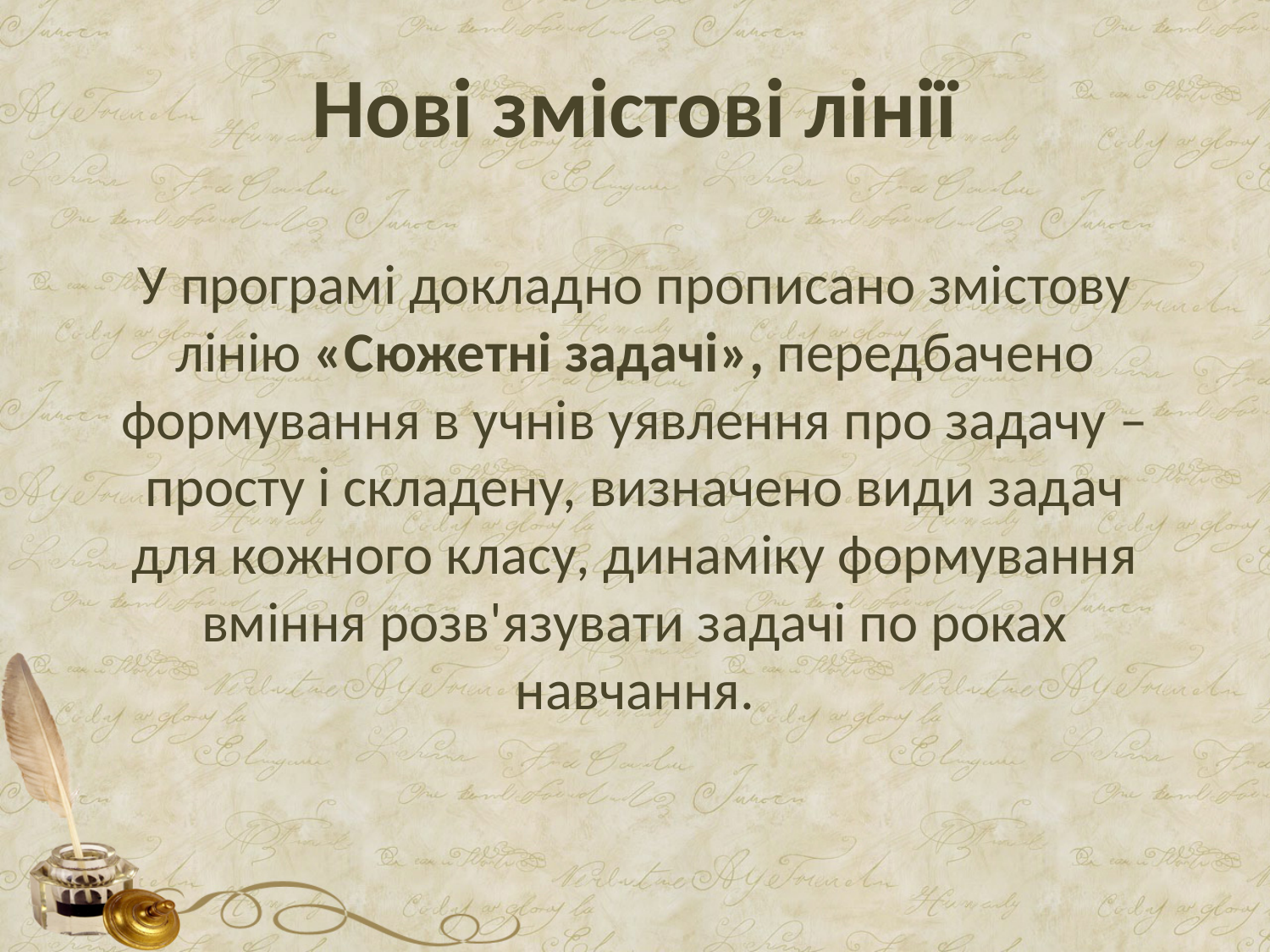

# Нові змістові лінії
У програмі докладно прописано змістову лінію «Сюжетні задачі», передбачено формування в учнів уявлення про задачу – просту і складену, визначено види задач для кожного класу, динаміку формування вміння розв'язувати задачі по роках навчання.